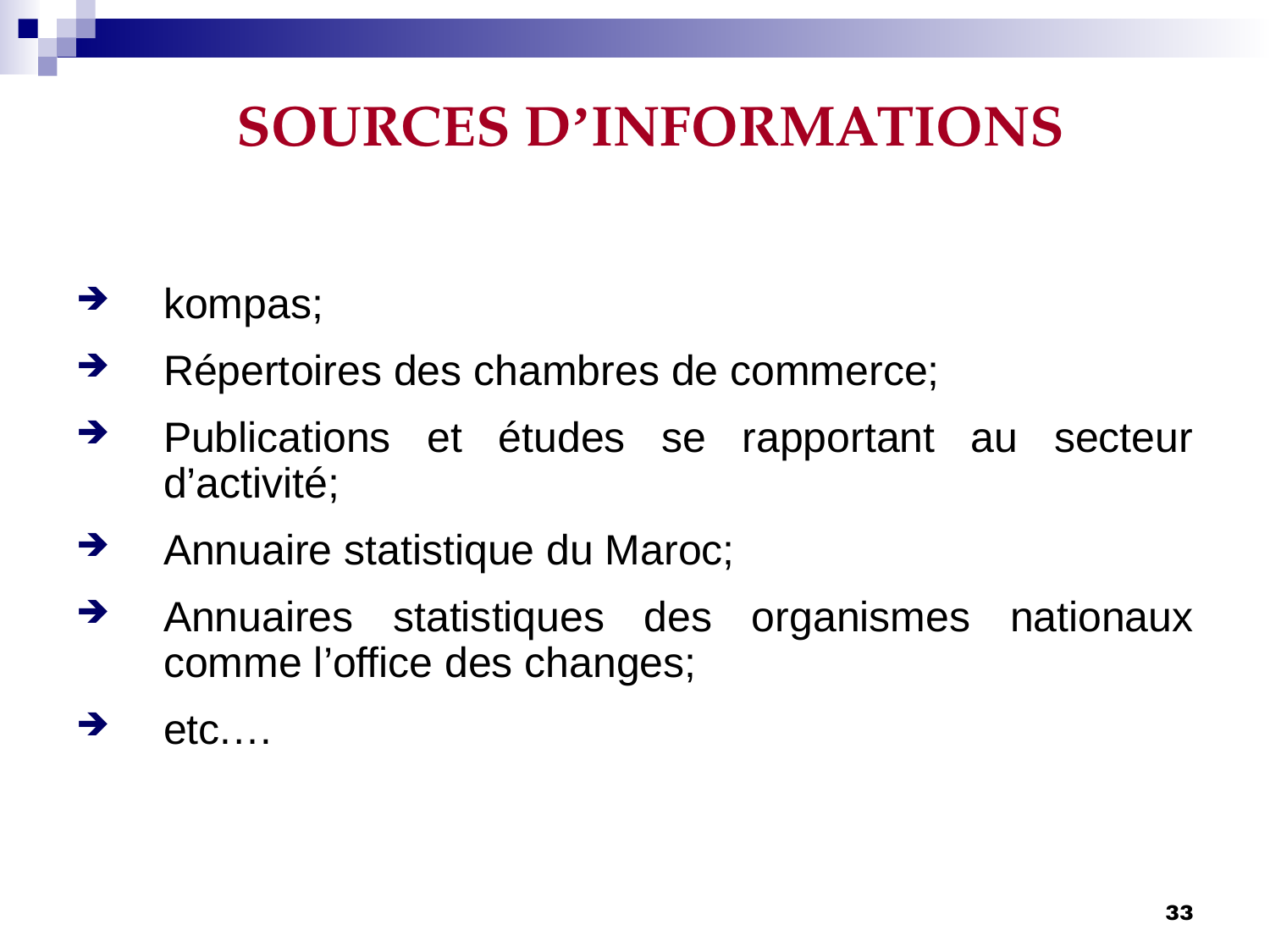

# SOURCES D’INFORMATIONS
kompas;
Répertoires des chambres de commerce;
Publications et études se rapportant au secteur d’activité;
Annuaire statistique du Maroc;
Annuaires statistiques des organismes nationaux comme l’office des changes;
etc.…
33